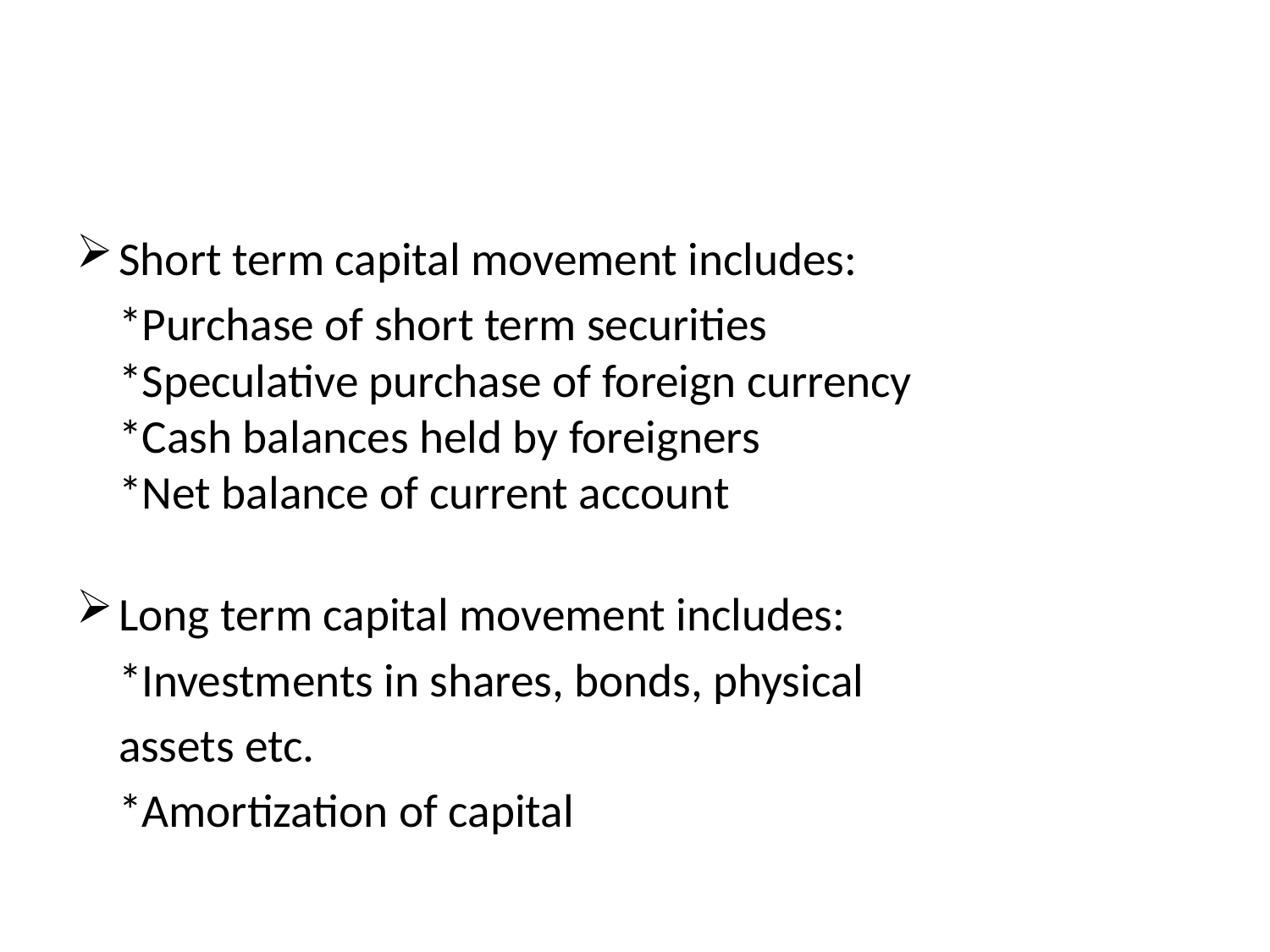

#
Short term capital movement includes:
    *Purchase of short term securities
*Speculative purchase of foreign currency
*Cash balances held by foreigners
*Net balance of current account
Long term capital movement includes:
    *Investments in shares, bonds, physical
    assets etc.
    *Amortization of capital